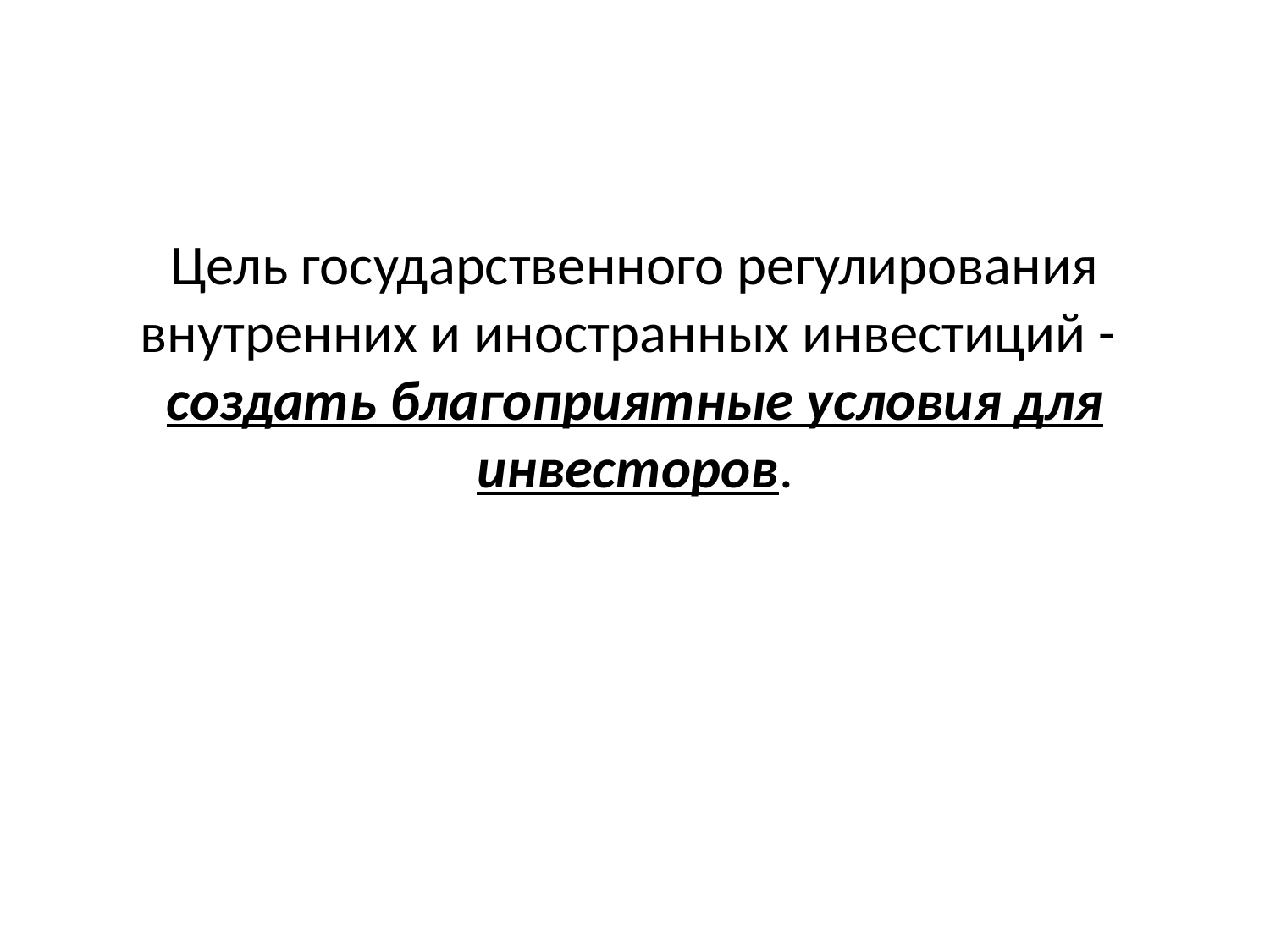

#
Цель государственного регулирования внутренних и иностранных инвестиций -  создать благоприятные условия для инвесторов.